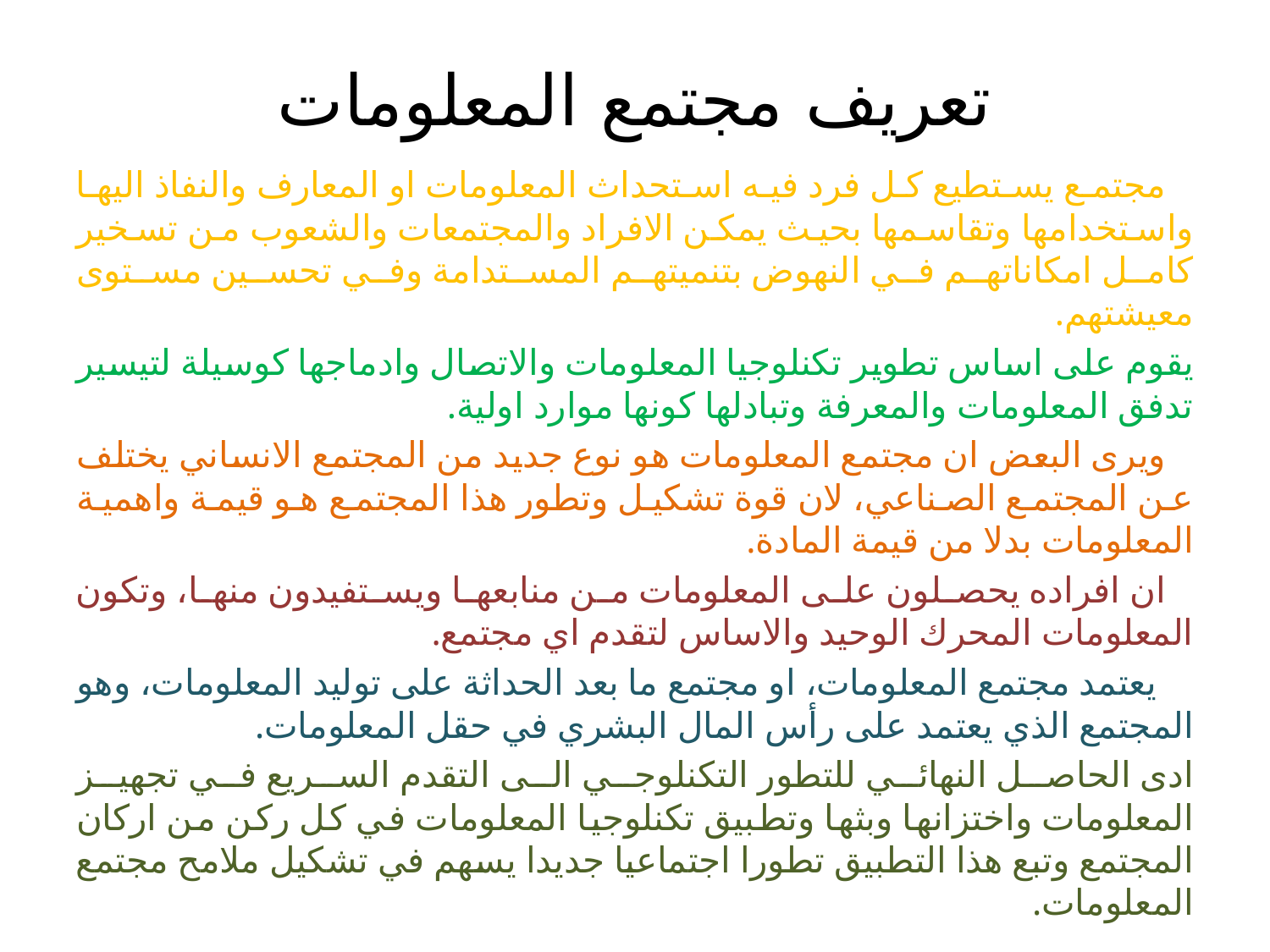

# تعريف مجتمع المعلومات
   مجتمع يستطيع كل فرد فيه استحداث المعلومات او المعارف والنفاذ اليها واستخدامها وتقاسمها بحيث يمكن الافراد والمجتمعات والشعوب من تسخير كامل امكاناتهم في النهوض بتنميتهم المستدامة وفي تحسين مستوى معيشتهم.
يقوم على اساس تطوير تكنلوجيا المعلومات والاتصال وادماجها كوسيلة لتيسير تدفق المعلومات والمعرفة وتبادلها كونها موارد اولية.
   ويرى البعض ان مجتمع المعلومات هو نوع جديد من المجتمع الانساني يختلف عن المجتمع الصناعي، لان قوة تشكيل وتطور هذا المجتمع هو قيمة واهمية المعلومات بدلا من قيمة المادة.
   ان افراده يحصلون على المعلومات من منابعها ويستفيدون منها، وتكون المعلومات المحرك الوحيد والاساس لتقدم اي مجتمع.
    يعتمد مجتمع المعلومات، او مجتمع ما بعد الحداثة على توليد المعلومات، وهو المجتمع الذي يعتمد على رأس المال البشري في حقل المعلومات.
ادى الحاصل النهائي للتطور التكنلوجي الى التقدم السريع في تجهيز المعلومات واختزانها وبثها وتطبيق تكنلوجيا المعلومات في كل ركن من اركان المجتمع وتبع هذا التطبيق تطورا اجتماعيا جديدا يسهم في تشكيل ملامح مجتمع المعلومات.